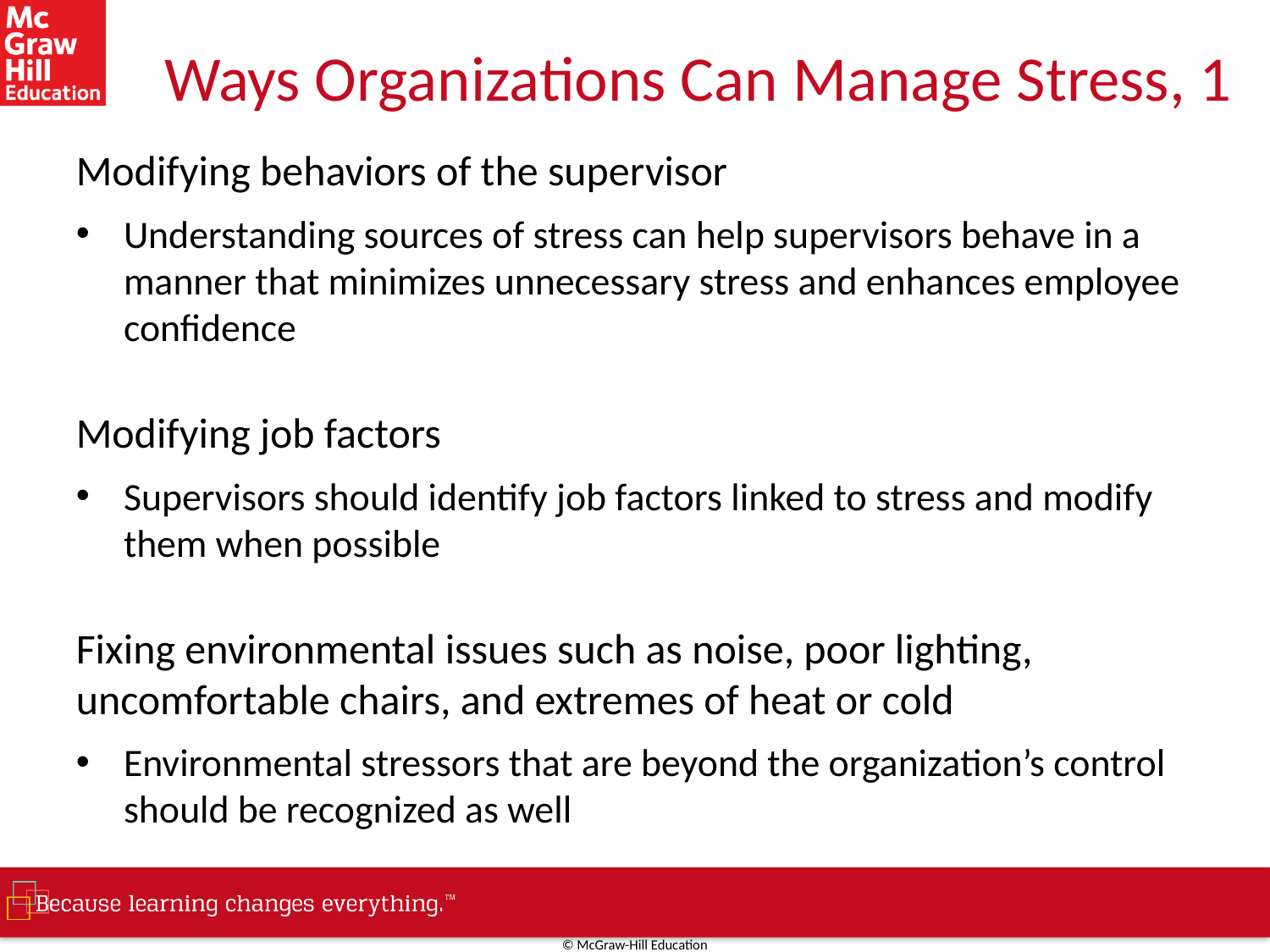

# Ways Organizations Can Manage Stress, 1
Modifying behaviors of the supervisor
Understanding sources of stress can help supervisors behave in a manner that minimizes unnecessary stress and enhances employee confidence

Modifying job factors
Supervisors should identify job factors linked to stress and modify them when possible

Fixing environmental issues such as noise, poor lighting, uncomfortable chairs, and extremes of heat or cold
Environmental stressors that are beyond the organization’s control should be recognized as well